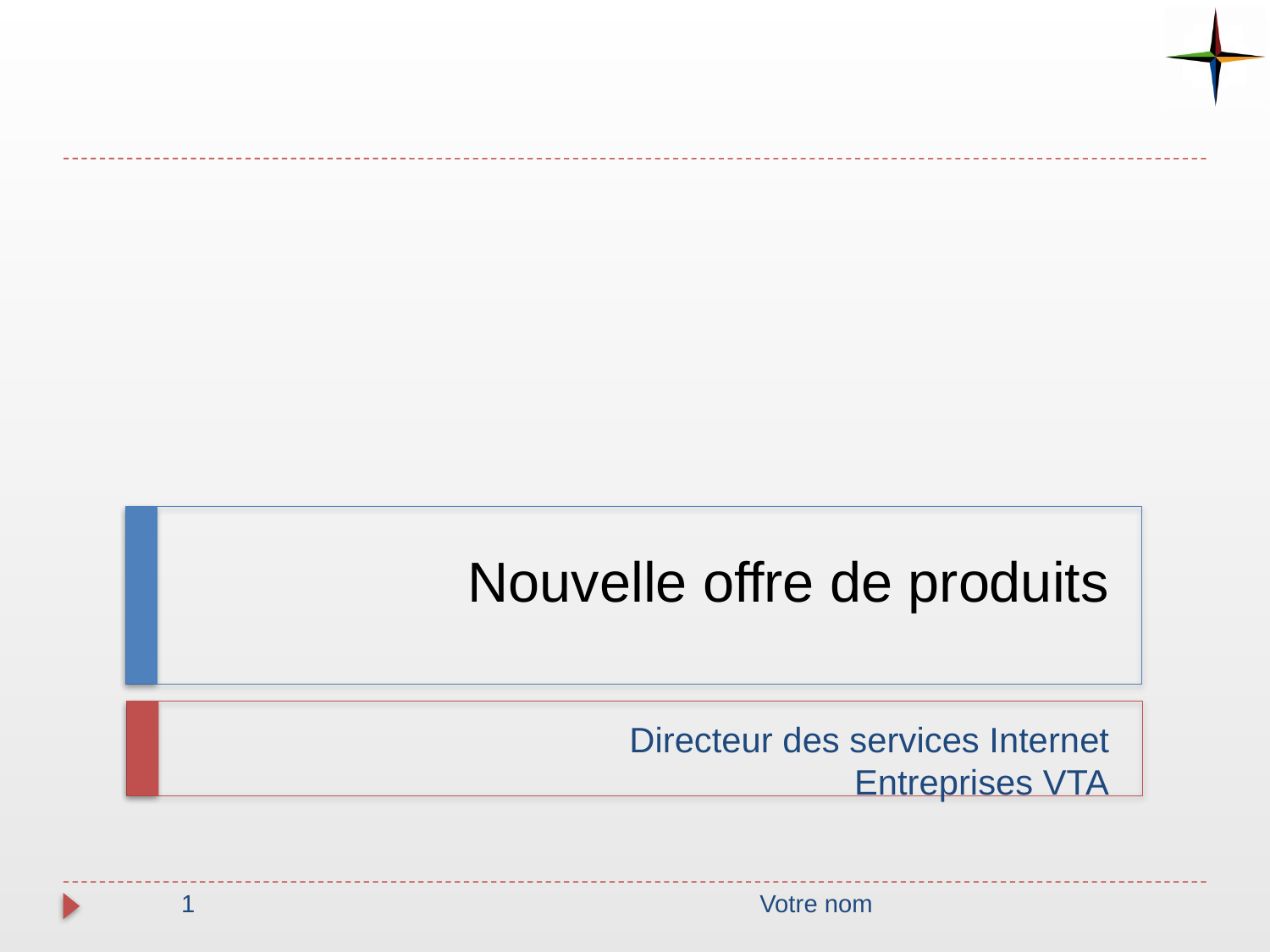

# Nouvelle offre de produits
Directeur des services Internet
Entreprises VTA
1
Votre nom